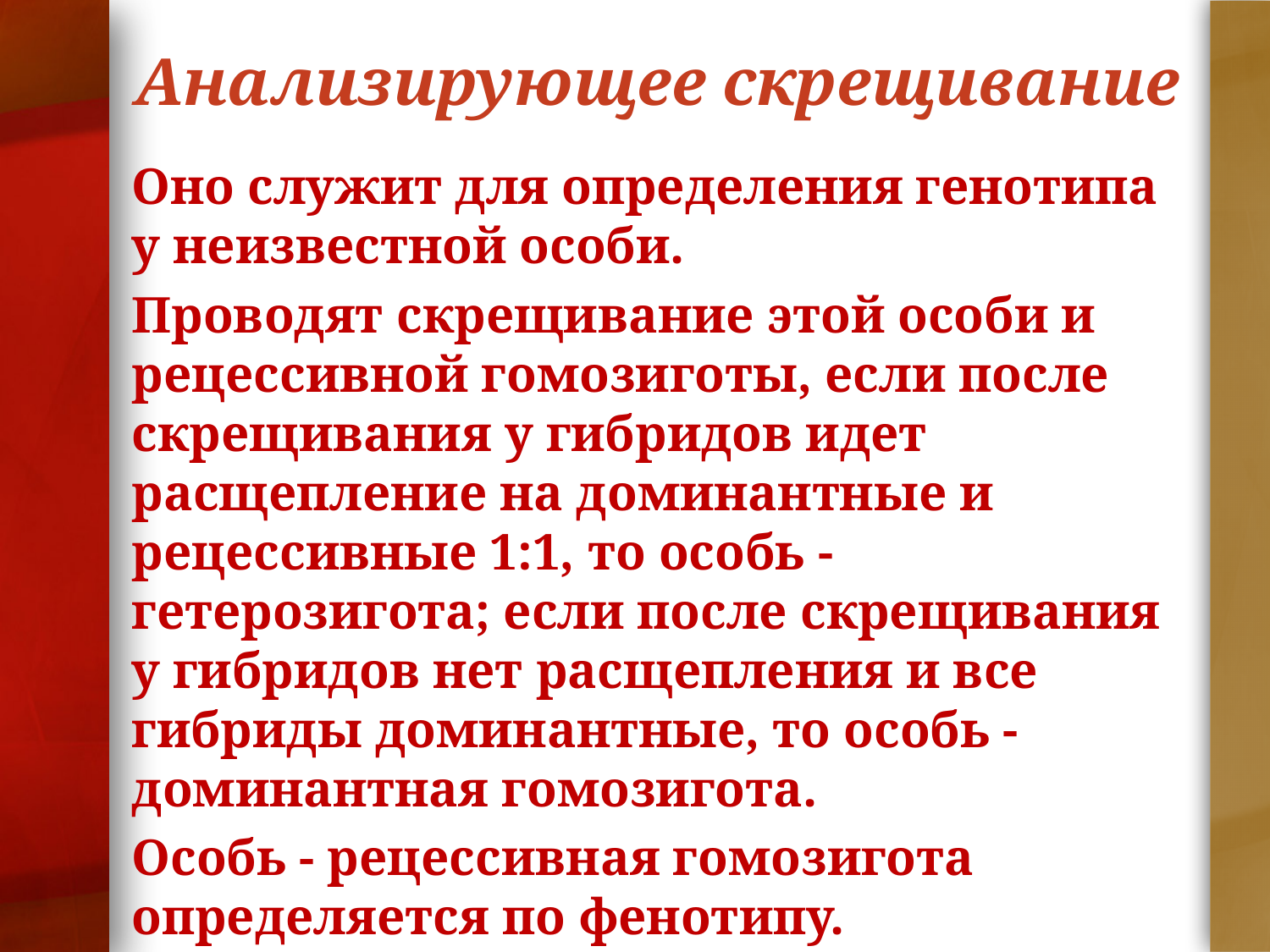

# Анализирующее скрещивание
Оно служит для определения генотипа у неизвестной особи.
Проводят скрещивание этой особи и рецессивной гомозиготы, если после скрещивания у гибридов идет расщепление на доминантные и рецессивные 1:1, то особь - гетерозигота; если после скрещивания у гибридов нет расщепления и все гибриды доминантные, то особь - доминантная гомозигота.
Особь - рецессивная гомозигота определяется по фенотипу.